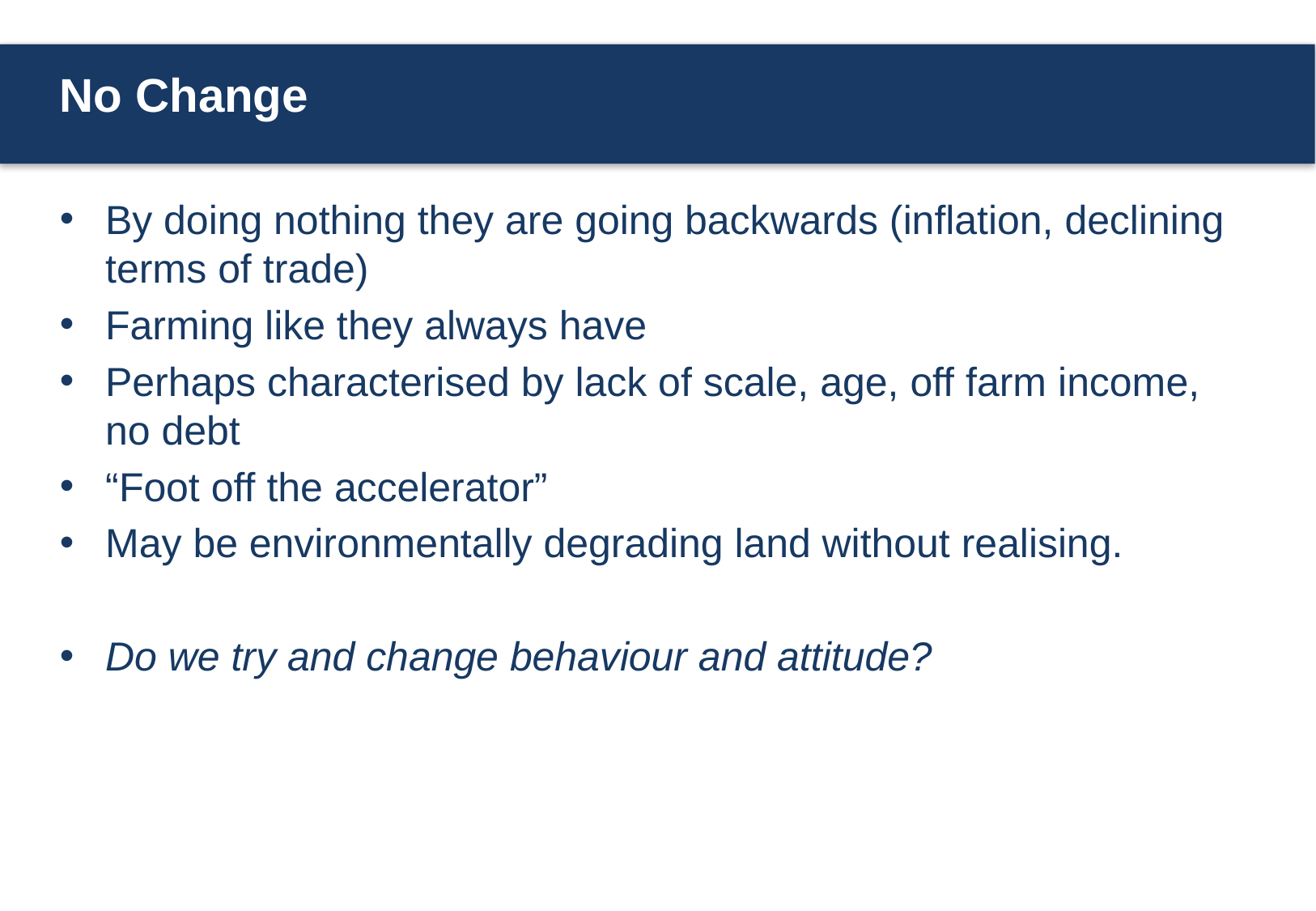

# No Change
By doing nothing they are going backwards (inflation, declining terms of trade)
Farming like they always have
Perhaps characterised by lack of scale, age, off farm income,  no debt
“Foot off the accelerator”
May be environmentally degrading land without realising.

Do we try and change behaviour and attitude?